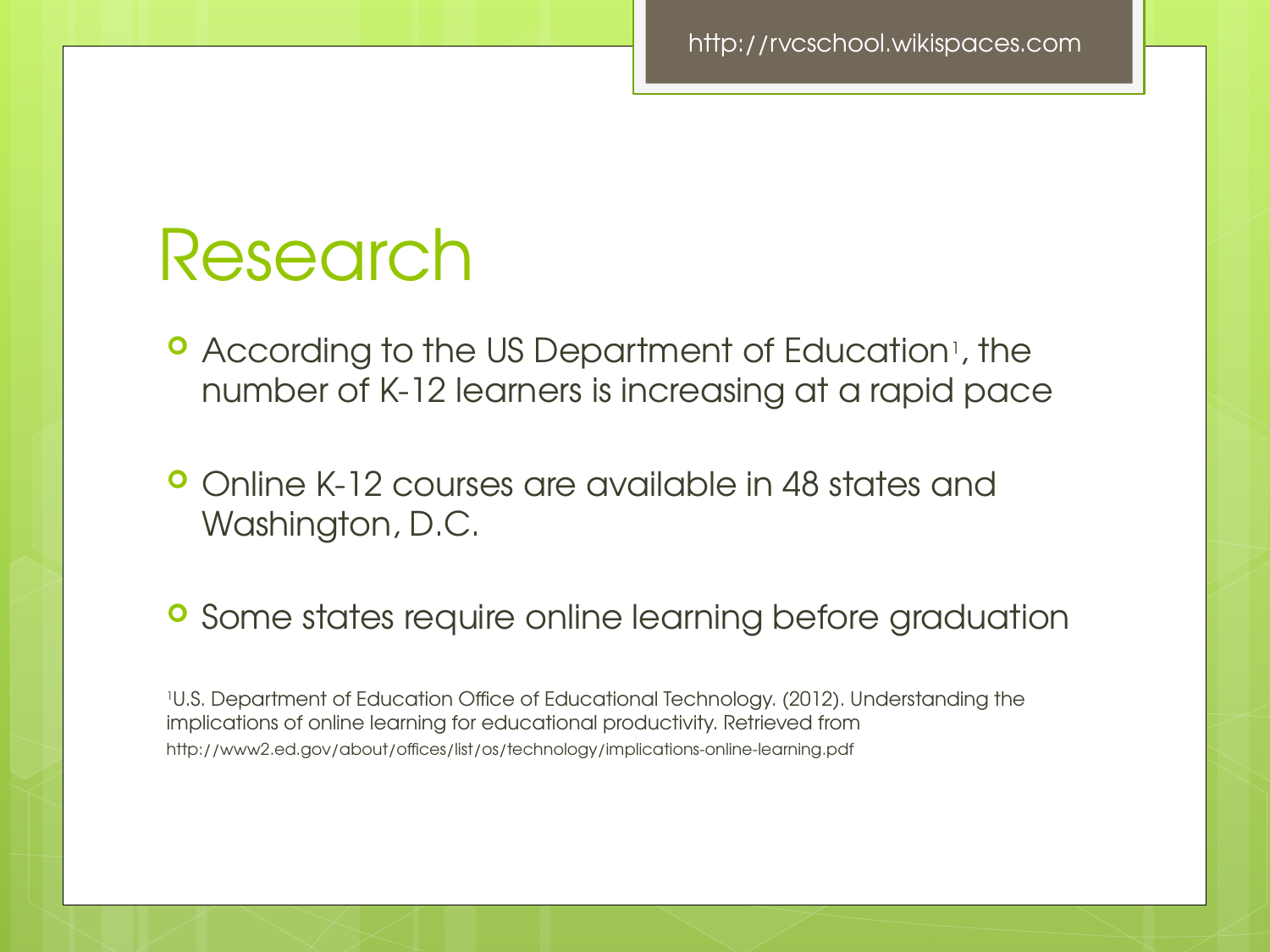

http://rvcschool.wikispaces.com
# Research
According to the US Department of Education1, the number of K-12 learners is increasing at a rapid pace

Online K-12 courses are available in 48 states and Washington, D.C.

Some states require online learning before graduation

1U.S. Department of Education Office of Educational Technology. (2012). Understanding the implications of online learning for educational productivity. Retrieved from
http://www2.ed.gov/about/offices/list/os/technology/implications-online-learning.pdf